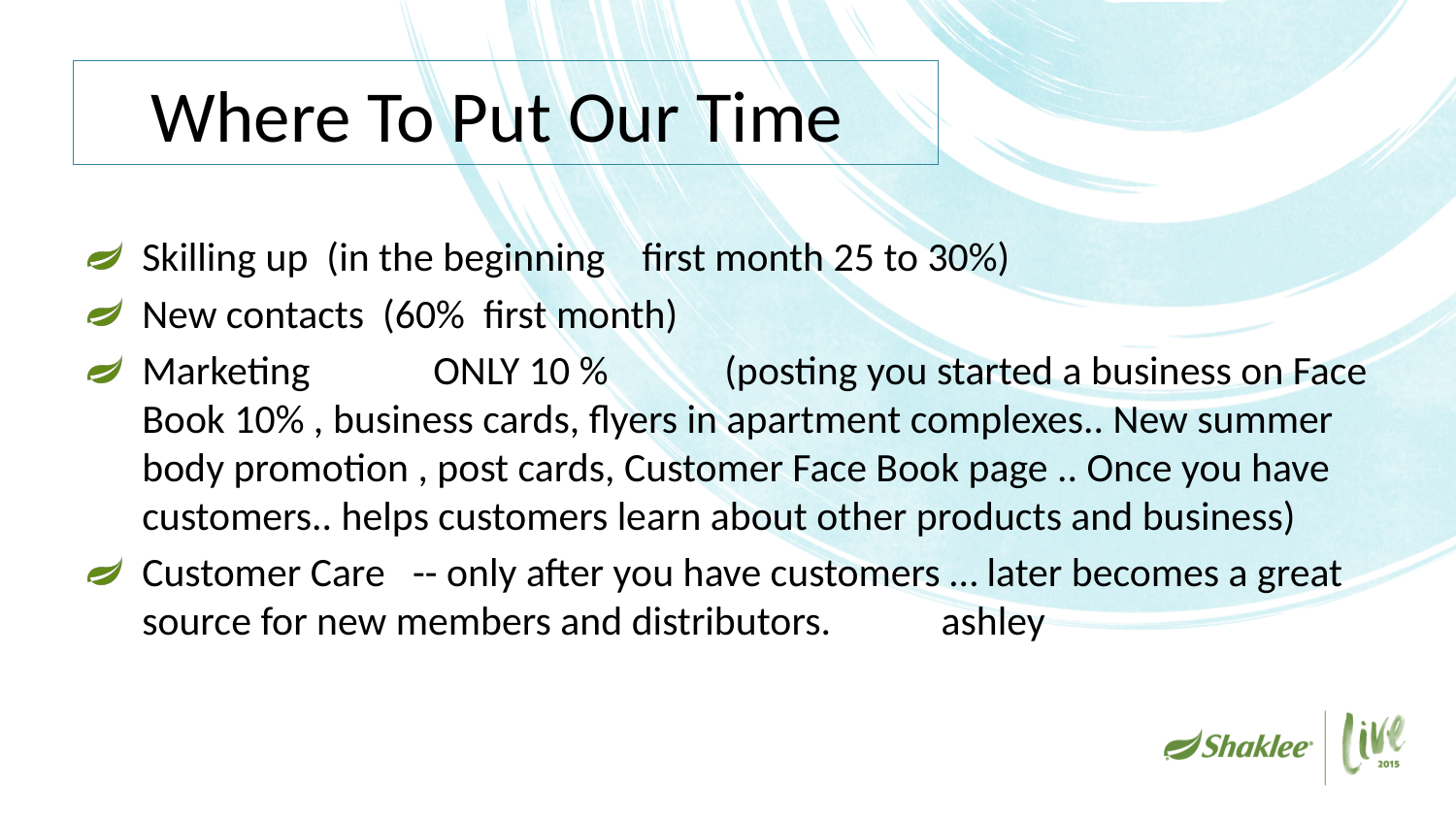

# Where To Put Our Time
Skilling up  (in the beginning    first month 25 to 30%)
New contacts  (60%  first month)
Marketing	ONLY 10 %	(posting you started a business on Face Book 10% , business cards, flyers in apartment complexes.. New summer body promotion , post cards, Customer Face Book page .. Once you have customers.. helps customers learn about other products and business)
Customer Care   -- only after you have customers … later becomes a great source for new members and distributors.            ashley